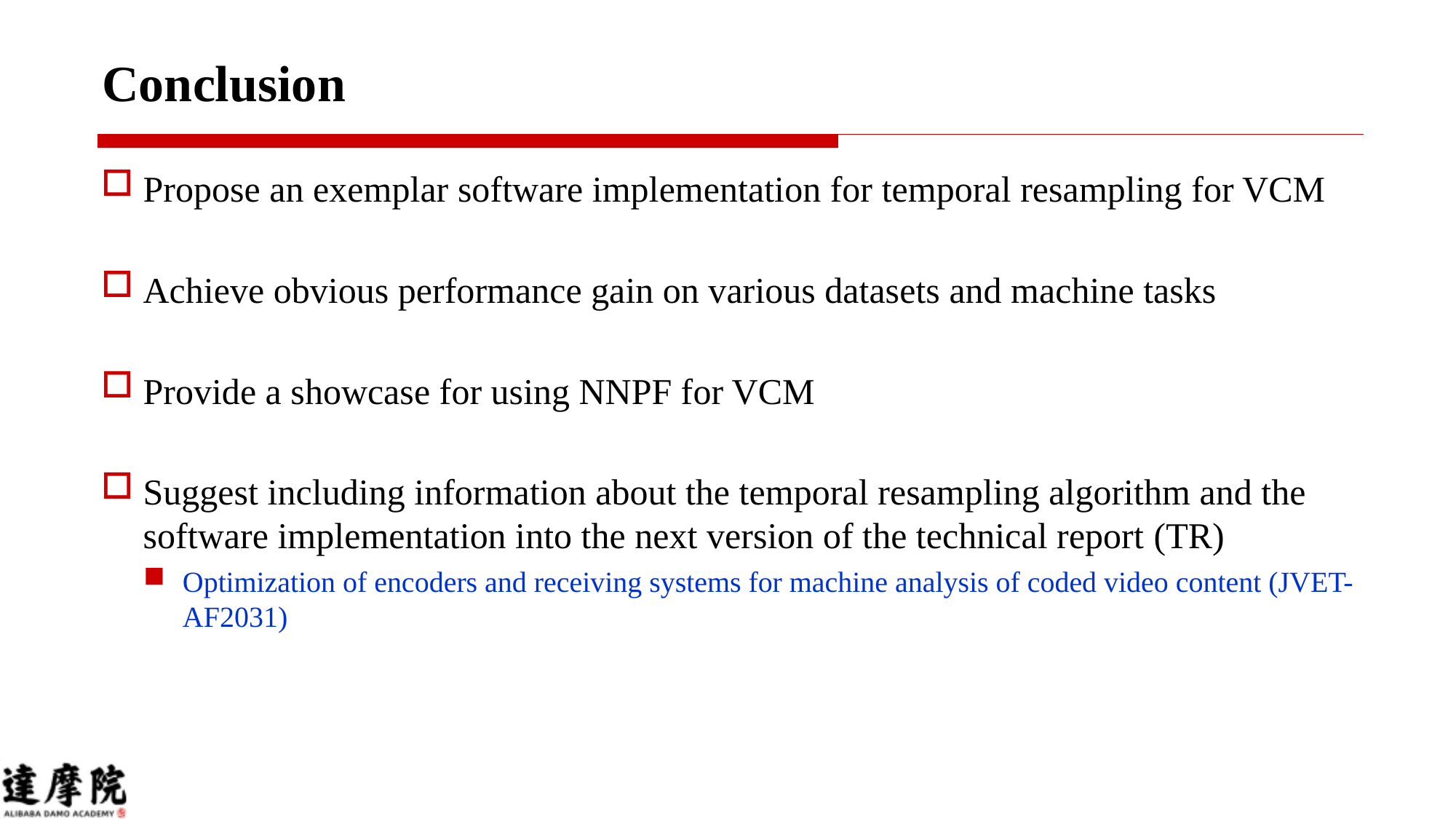

# Conclusion
Propose an exemplar software implementation for temporal resampling for VCM

Achieve obvious performance gain on various datasets and machine tasks

Provide a showcase for using NNPF for VCM

Suggest including information about the temporal resampling algorithm and the software implementation into the next version of the technical report (TR)
Optimization of encoders and receiving systems for machine analysis of coded video content (JVET-AF2031)